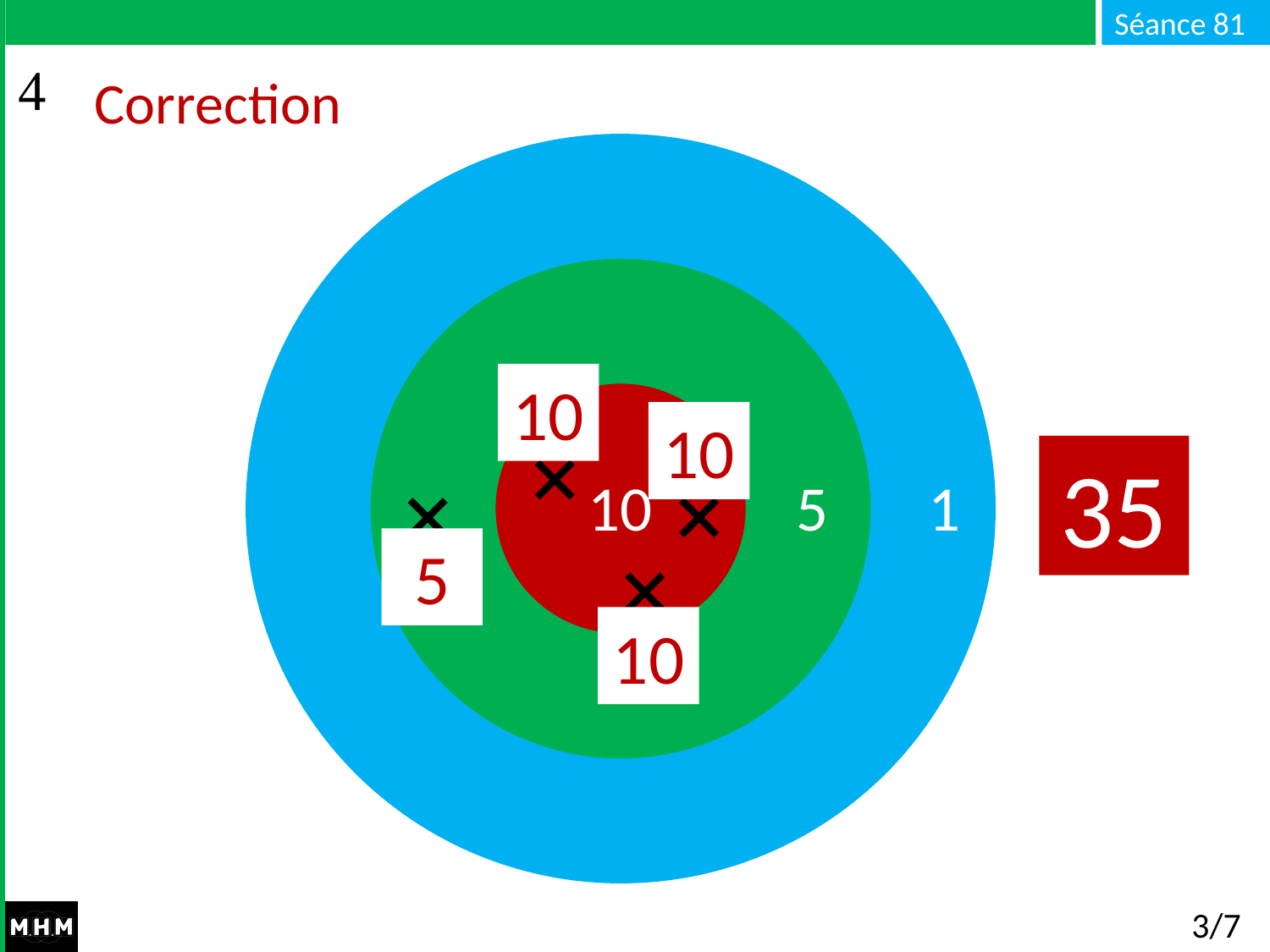

# Correction

10
10
35

10          5       1

5

10
3/7